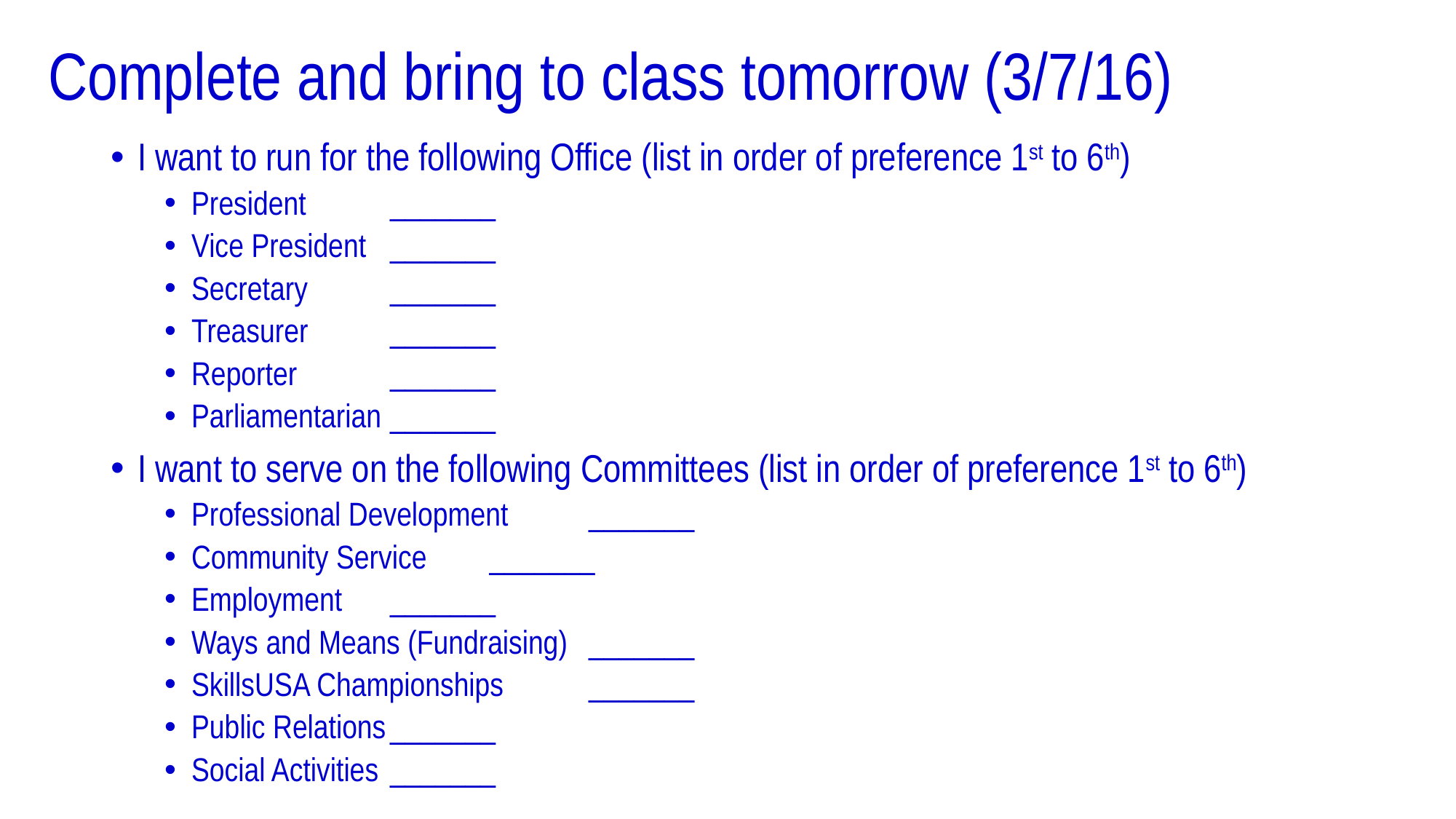

# Complete and bring to class tomorrow (3/7/16)
I want to run for the following Office (list in order of preference 1st to 6th)
President				_______
Vice President			_______
Secretary				_______
Treasurer				_______
Reporter				_______
Parliamentarian			_______
I want to serve on the following Committees (list in order of preference 1st to 6th)
Professional Development		_______
Community Service			_______
Employment			_______
Ways and Means (Fundraising)	_______
SkillsUSA Championships		_______
Public Relations			_______
Social Activities			_______